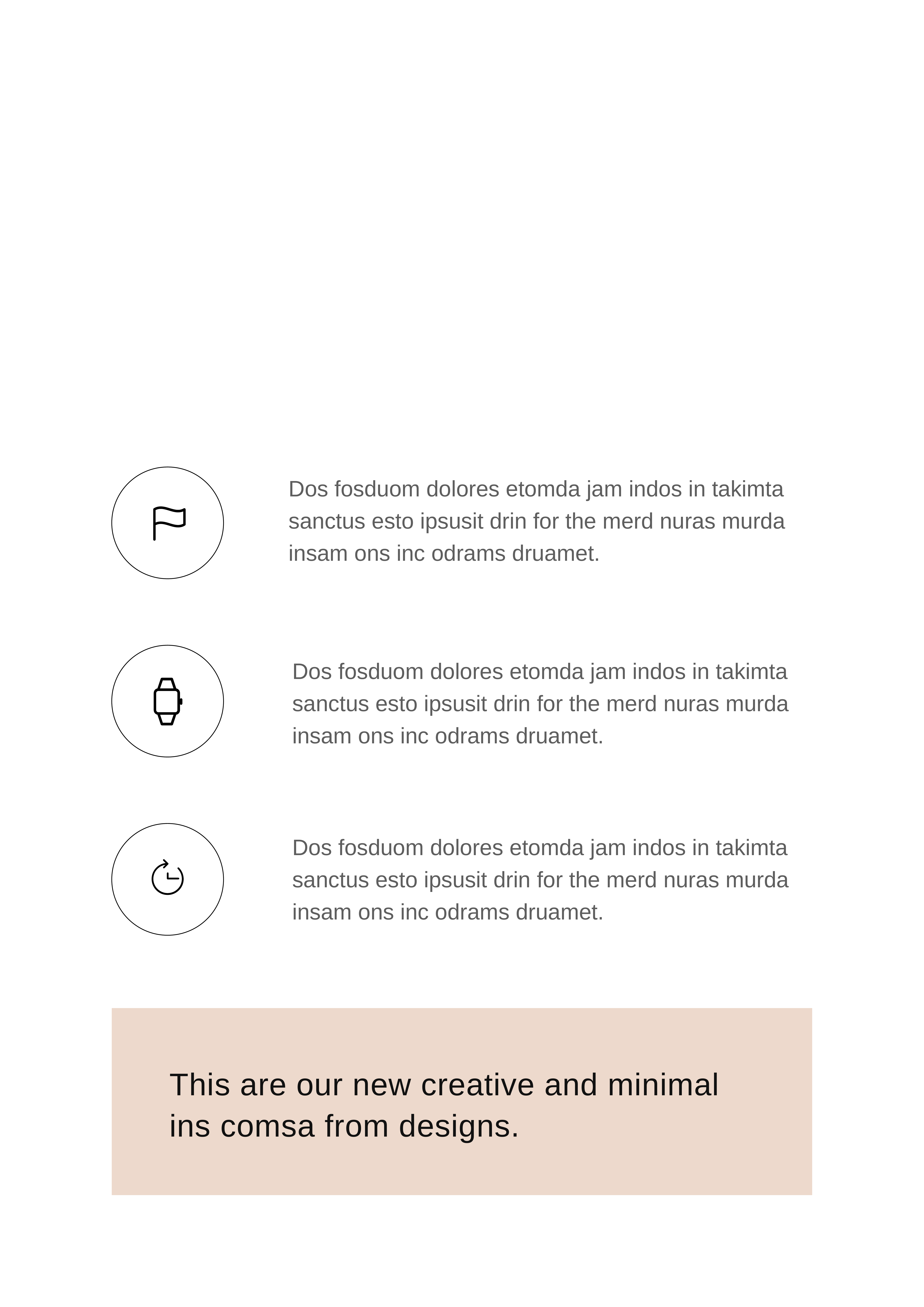

Dos fosduom dolores etomda jam indos in takimta sanctus esto ipsusit drin for the merd nuras murda insam ons inc odrams druamet.

Dos fosduom dolores etomda jam indos in takimta sanctus esto ipsusit drin for the merd nuras murda insam ons inc odrams druamet.

Dos fosduom dolores etomda jam indos in takimta sanctus esto ipsusit drin for the merd nuras murda insam ons inc odrams druamet.

This are our new creative and minimal
ins comsa from designs.